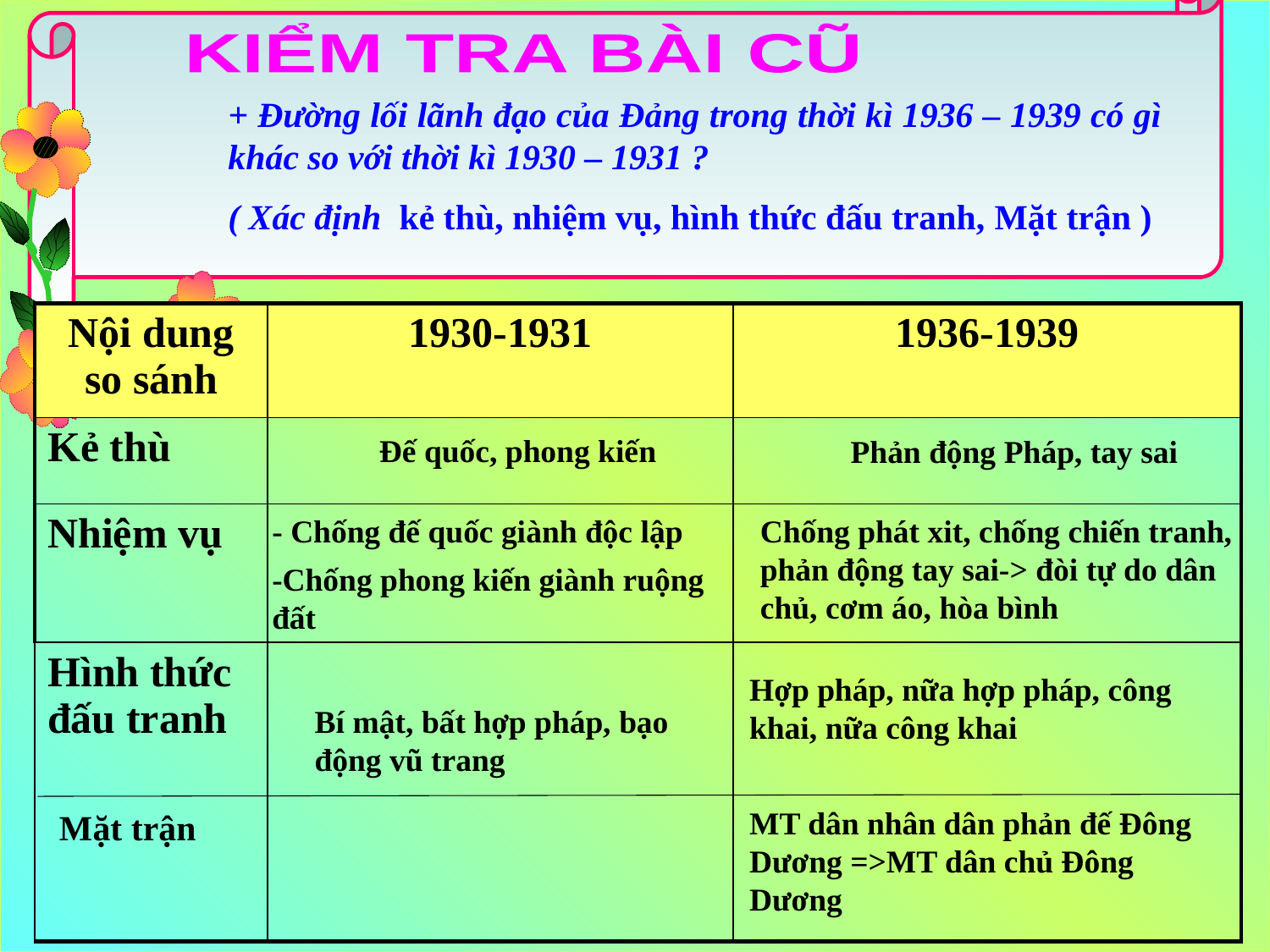

+ Đường lối lãnh đạo của Đảng trong thời kì 1936 – 1939 có gì khác so với thời kì 1930 – 1931 ?
( Xác định  kẻ thù, nhiệm vụ, hình thức đấu tranh, Mặt trận )

KIỂM TRA BÀI CŨ
#
| Nội dung so sánh | 1930-1931 | 1936-1939 |
| --- | --- | --- |
| Kẻ thù |  |  |
| Nhiệm vụ |  |  |
| Hình thức đấu tranh |  |  |
Đế quốc, phong kiến
Phản động Pháp, tay sai
- Chống đế quốc giành độc lập
-Chống phong kiến giành ruộng đất
Chống phát xit, chống chiến tranh, phản động tay sai-> đòi tự do dân chủ, cơm áo, hòa bình
Hợp pháp, nữa hợp pháp, công khai, nữa công khai
Bí mật, bất hợp pháp, bạo động vũ trang
MT dân nhân dân phản đế Đông Dương =>MT dân chủ Đông Dương
Mặt trận